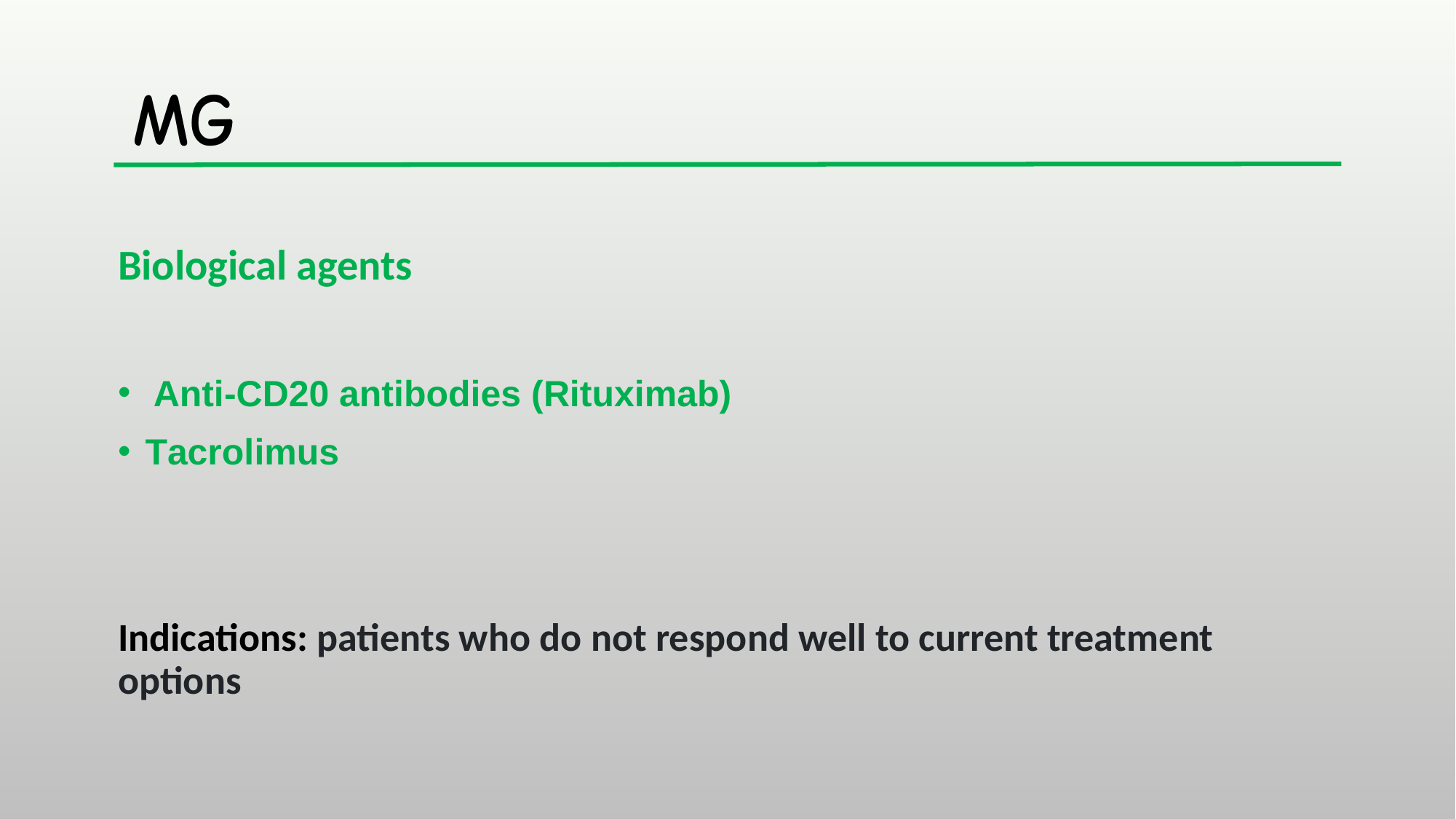

# MG
Biological agents

 Anti-CD20 antibodies (Rituximab)
Тacrolimus

Indications: patients who do not respond well to current treatment options